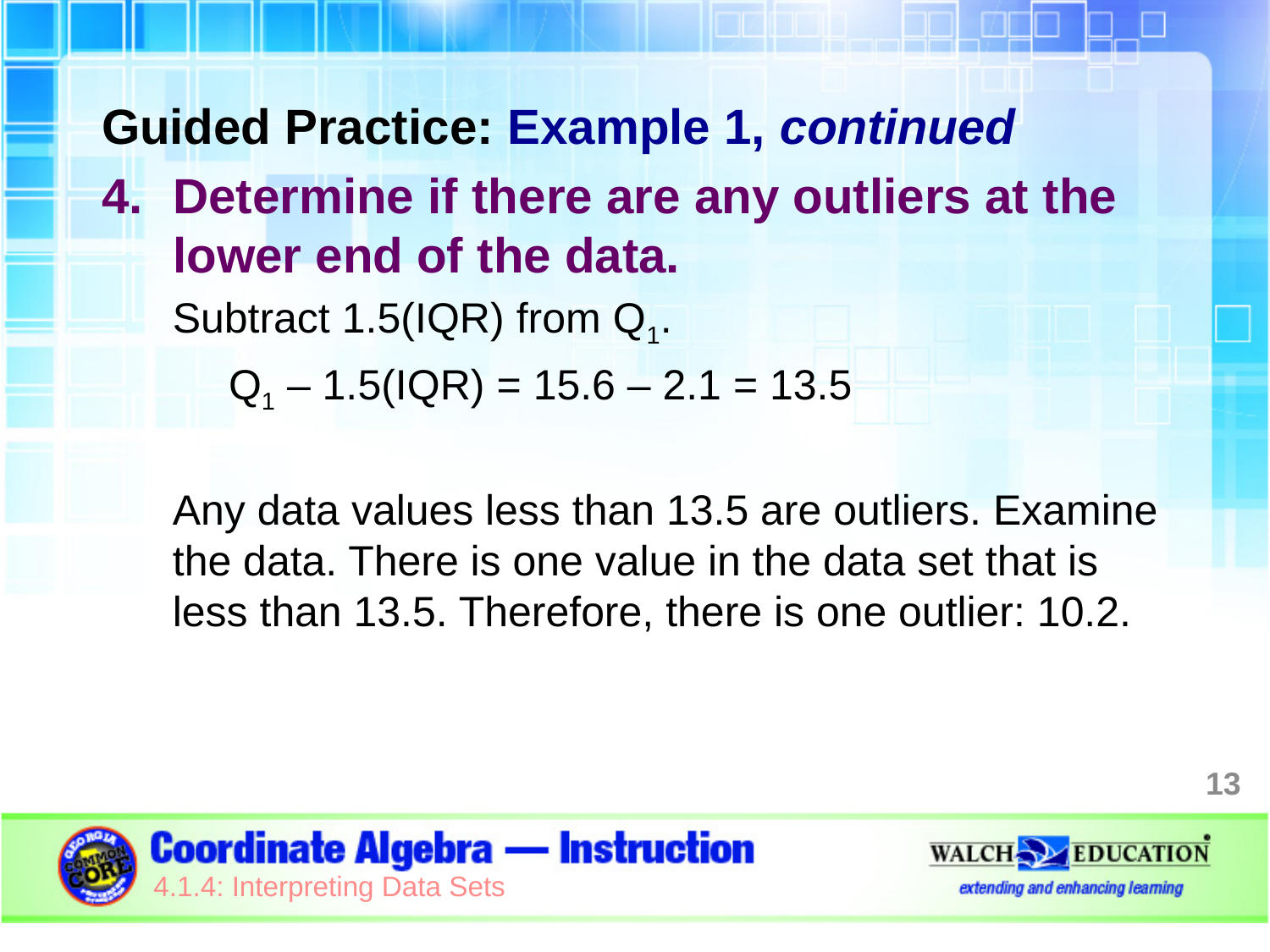

Guided Practice: Example 1, continued
Determine if there are any outliers at the lower end of the data.
Subtract 1.5(IQR) from Q1.
Q1 – 1.5(IQR) = 15.6 – 2.1 = 13.5

Any data values less than 13.5 are outliers. Examine the data. There is one value in the data set that is less than 13.5. Therefore, there is one outlier: 10.2.

13
4.1.4: Interpreting Data Sets